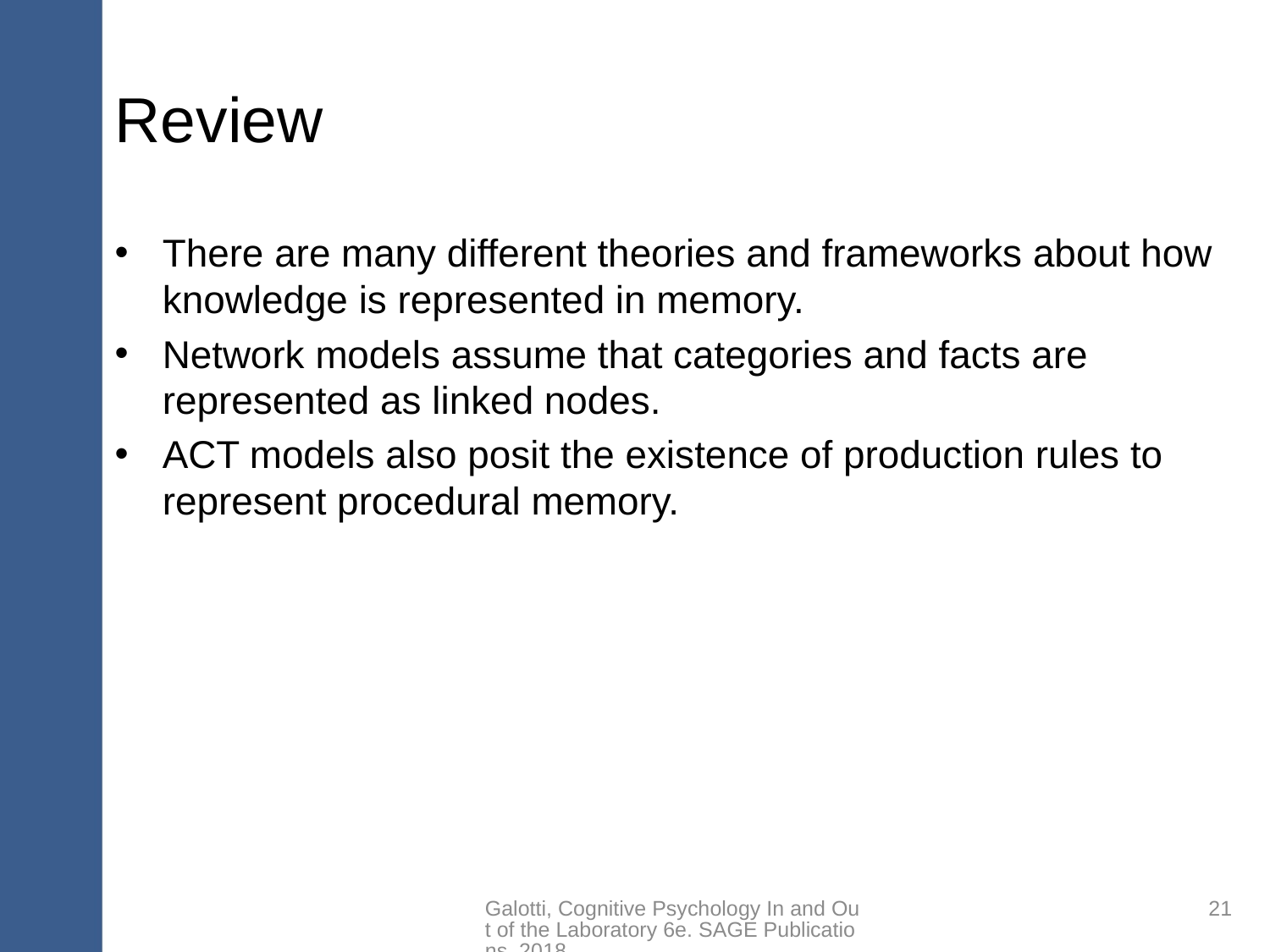

# Review
There are many different theories and frameworks about how knowledge is represented in memory.
Network models assume that categories and facts are represented as linked nodes.
ACT models also posit the existence of production rules to represent procedural memory.
Galotti, Cognitive Psychology In and Out of the Laboratory 6e. SAGE Publications, 2018.
21